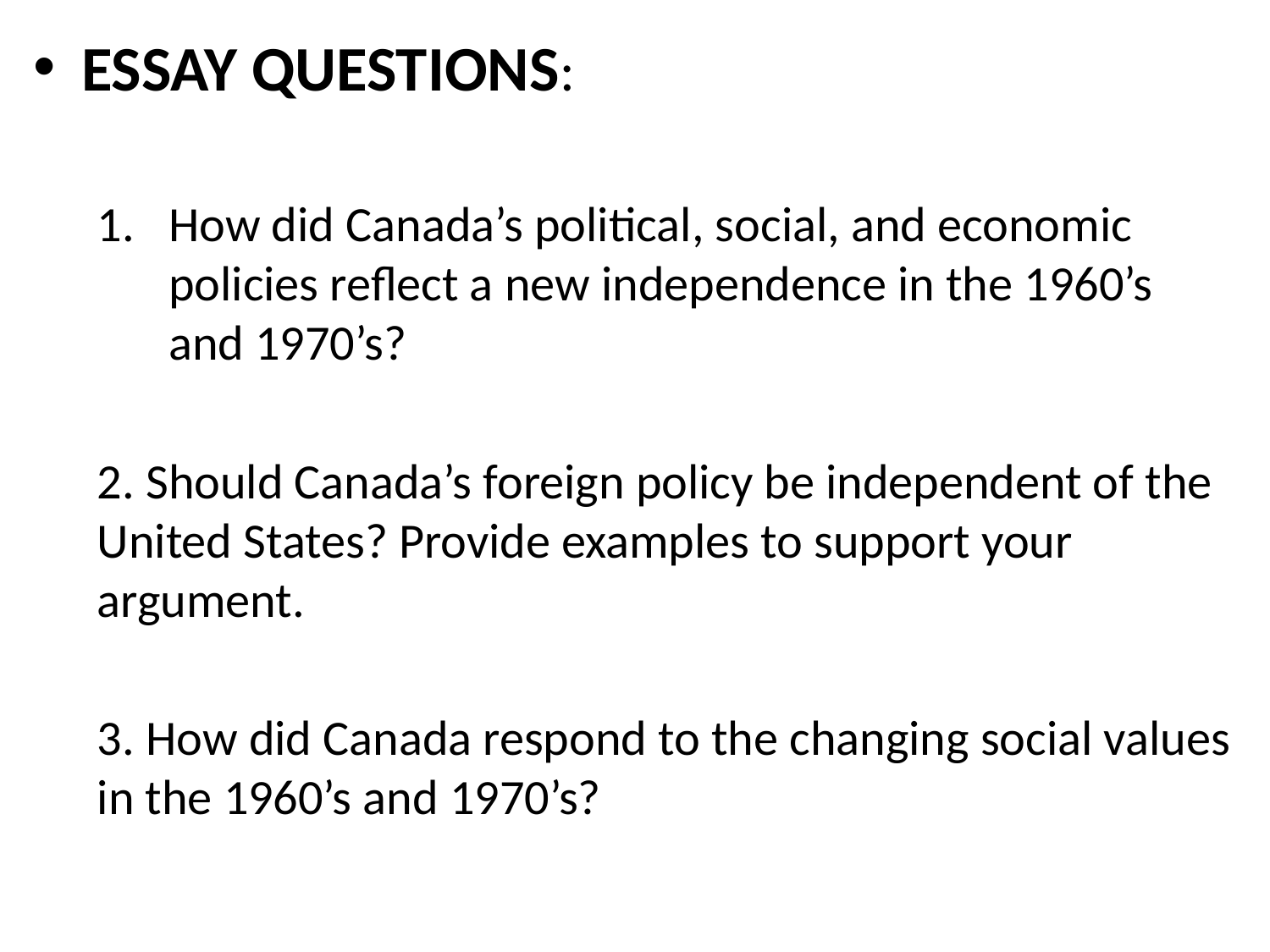

ESSAY QUESTIONS:

How did Canada’s political, social, and economic policies reflect a new independence in the 1960’s and 1970’s?

2. Should Canada’s foreign policy be independent of the United States? Provide examples to support your argument.

3. How did Canada respond to the changing social values in the 1960’s and 1970’s?